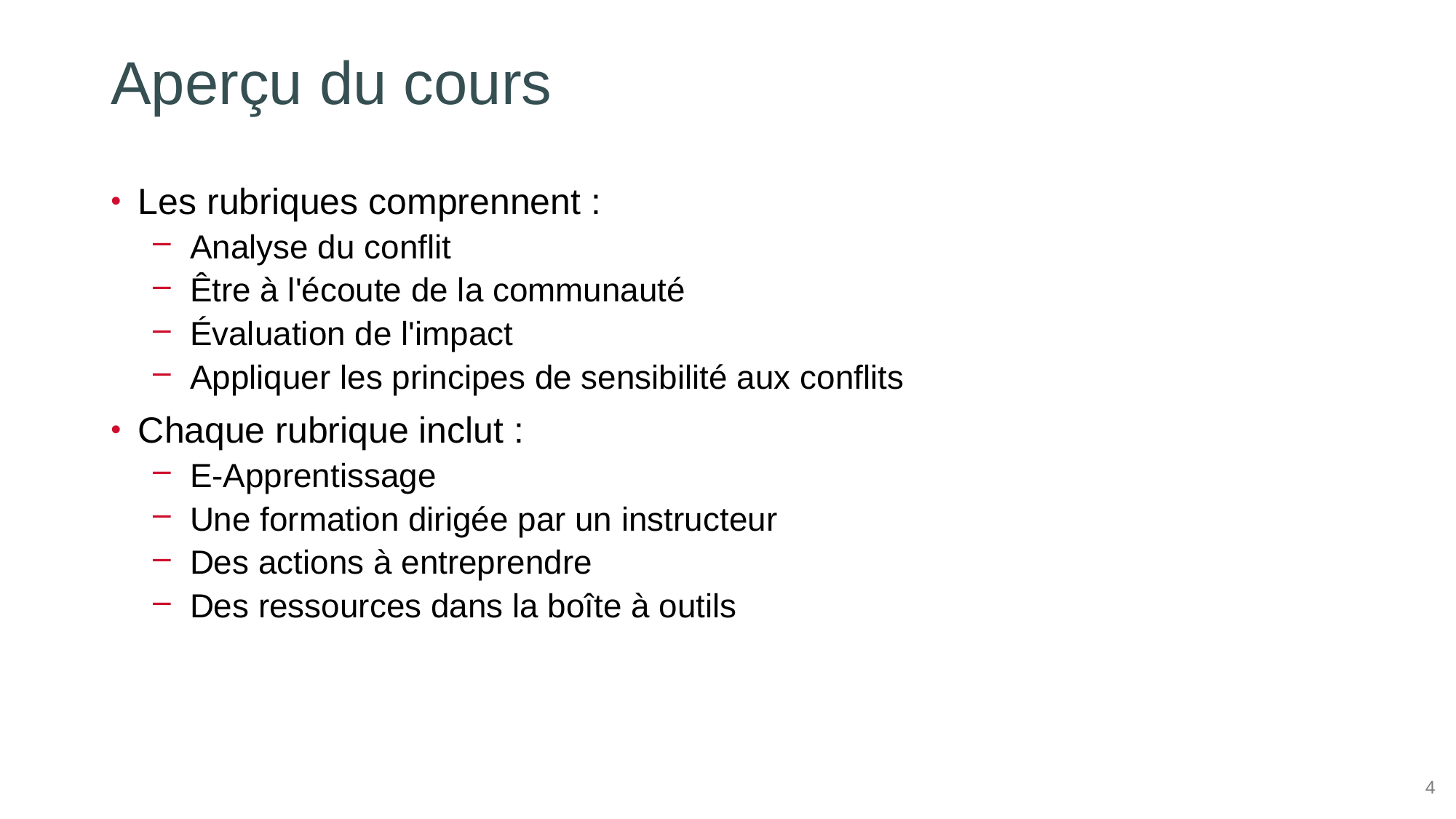

# Aperçu du cours
Les rubriques comprennent :
Analyse du conflit
Être à l'écoute de la communauté
Évaluation de l'impact
Appliquer les principes de sensibilité aux conflits
Chaque rubrique inclut :
E-Apprentissage
Une formation dirigée par un instructeur
Des actions à entreprendre
Des ressources dans la boîte à outils

4